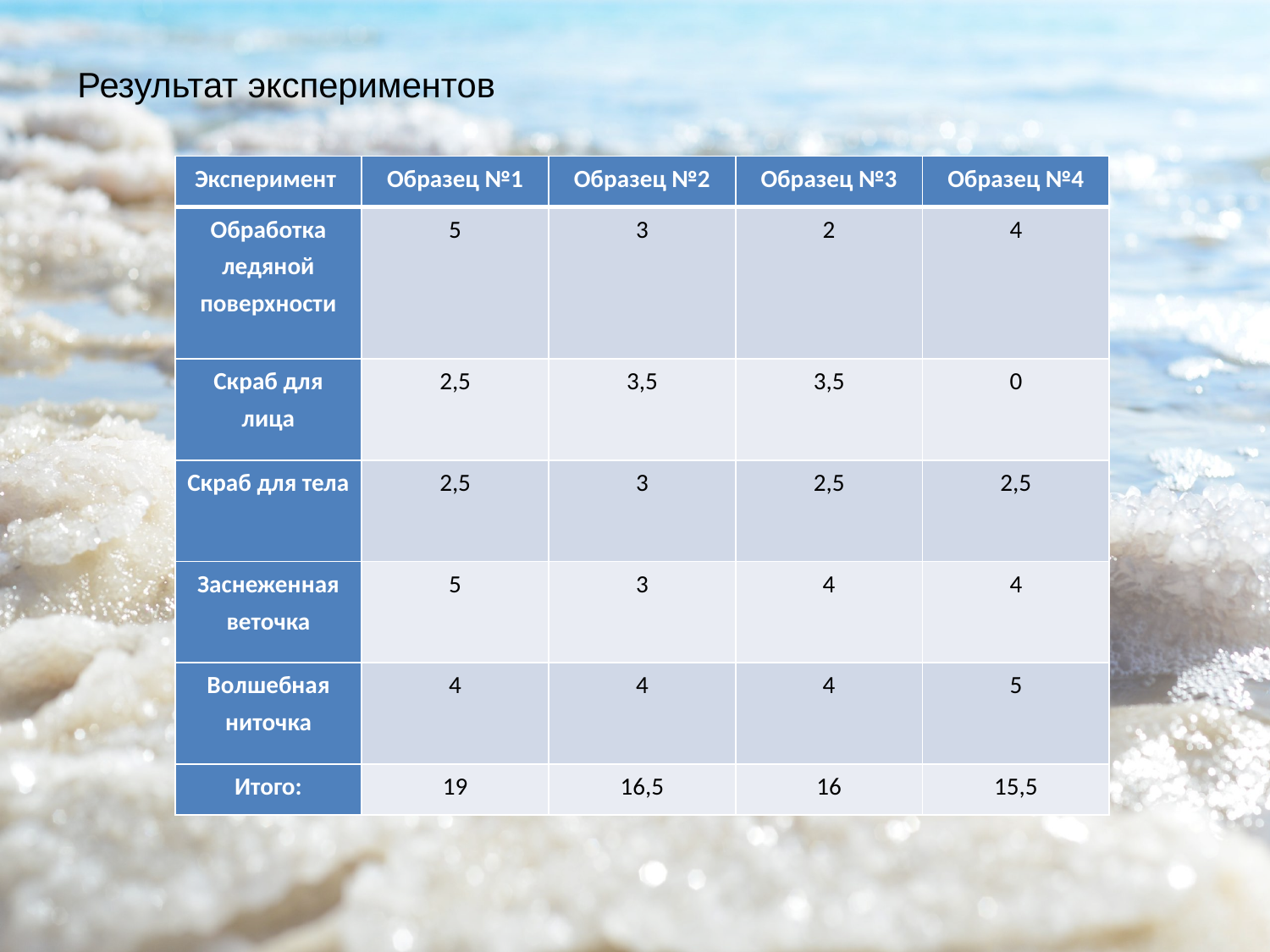

Результат экспериментов
| Эксперимент | Образец №1 | Образец №2 | Образец №3 | Образец №4 |
| --- | --- | --- | --- | --- |
| Обработка ледяной поверхности | 5 | 3 | 2 | 4 |
| Скраб для лица | 2,5 | 3,5 | 3,5 | 0 |
| Скраб для тела | 2,5 | 3 | 2,5 | 2,5 |
| Заснеженная веточка | 5 | 3 | 4 | 4 |
| Волшебная ниточка | 4 | 4 | 4 | 5 |
| Итого: | 19 | 16,5 | 16 | 15,5 |